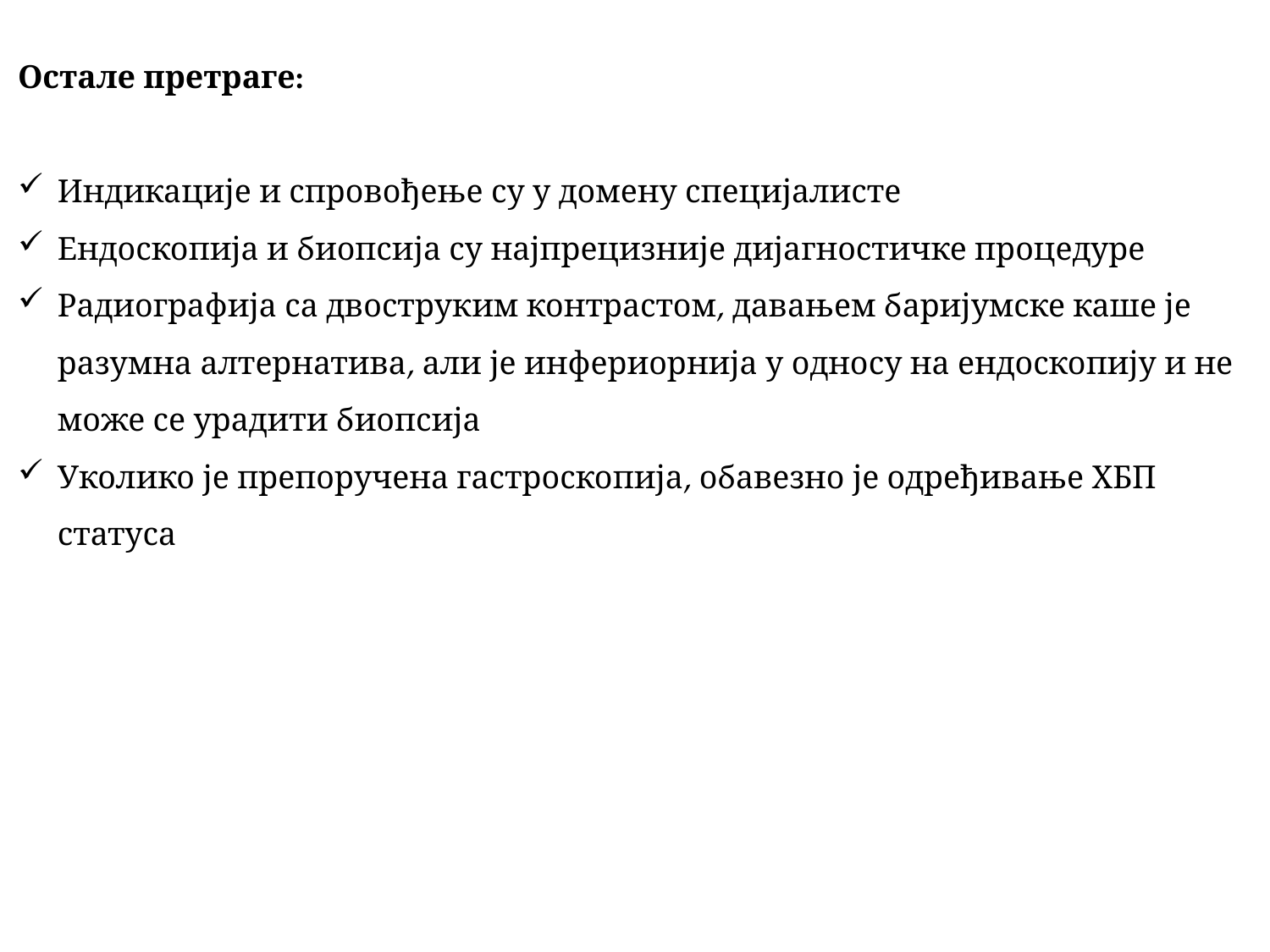

Остале претраге:

Индикације и спровођење су у домену специјалисте
Ендоскопија и биопсија су најпрецизније дијагностичке процедуре
Радиографија са двоструким контрастом, давањем баријумске каше је разумна алтернатива, али је инфериорнија у односу на ендоскопију и не може се урадити биопсија
Уколико је препоручена гастроскопија, обавезно је одређивање ХБП статуса